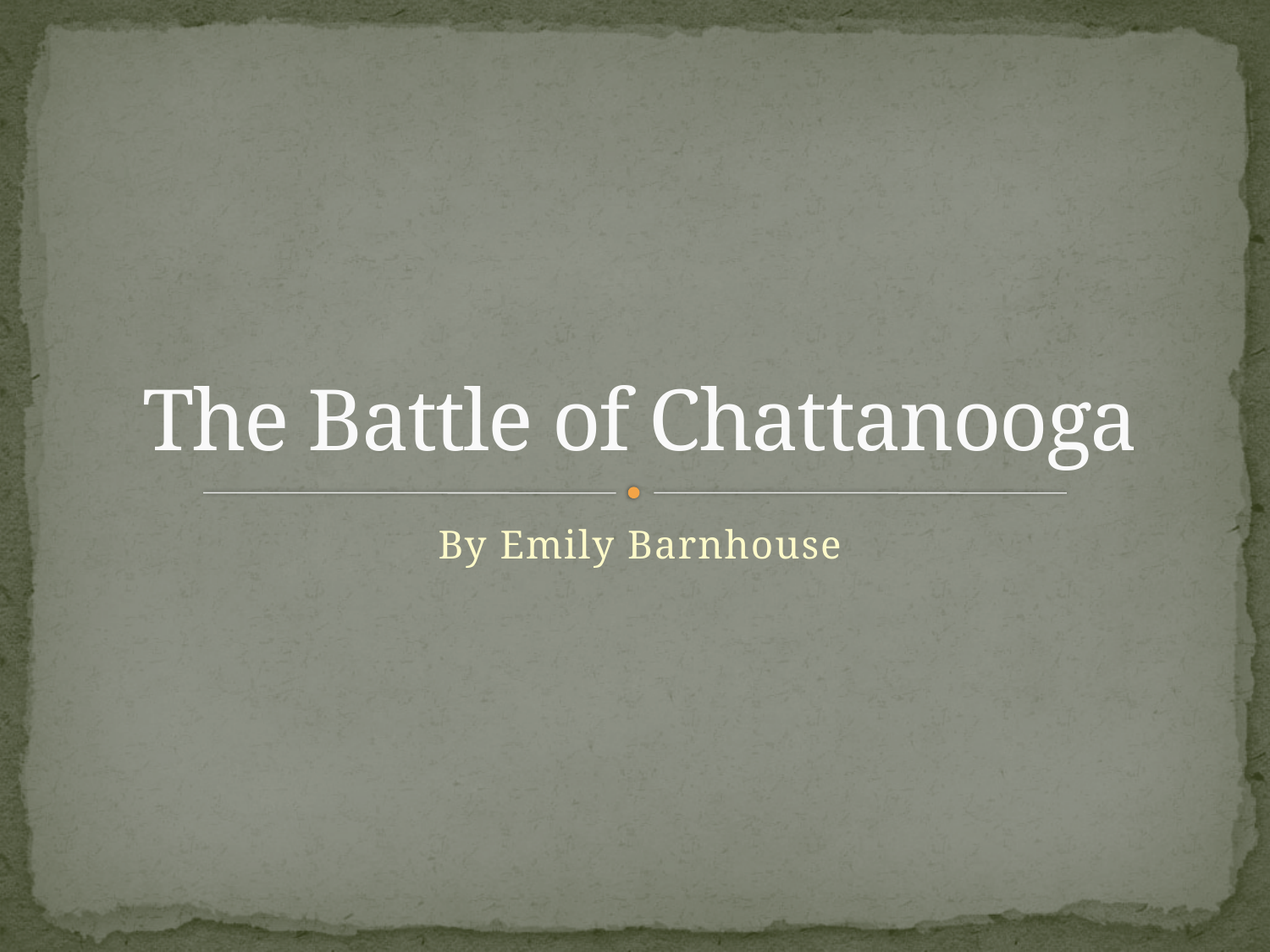

# The Battle of Chattanooga
By Emily Barnhouse